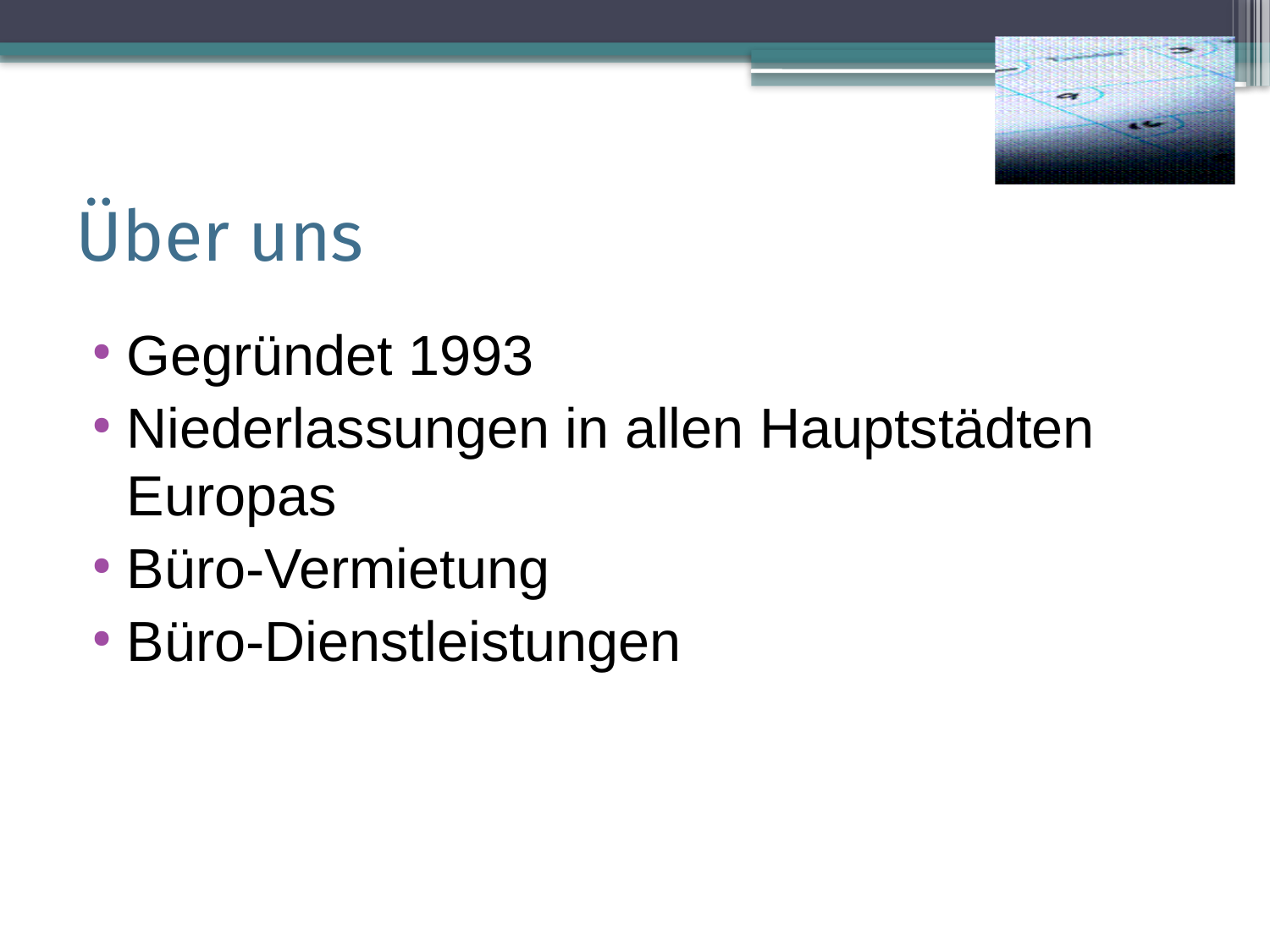

# Über uns
Gegründet 1993
Niederlassungen in allen Hauptstädten Europas
Büro-Vermietung
Büro-Dienstleistungen